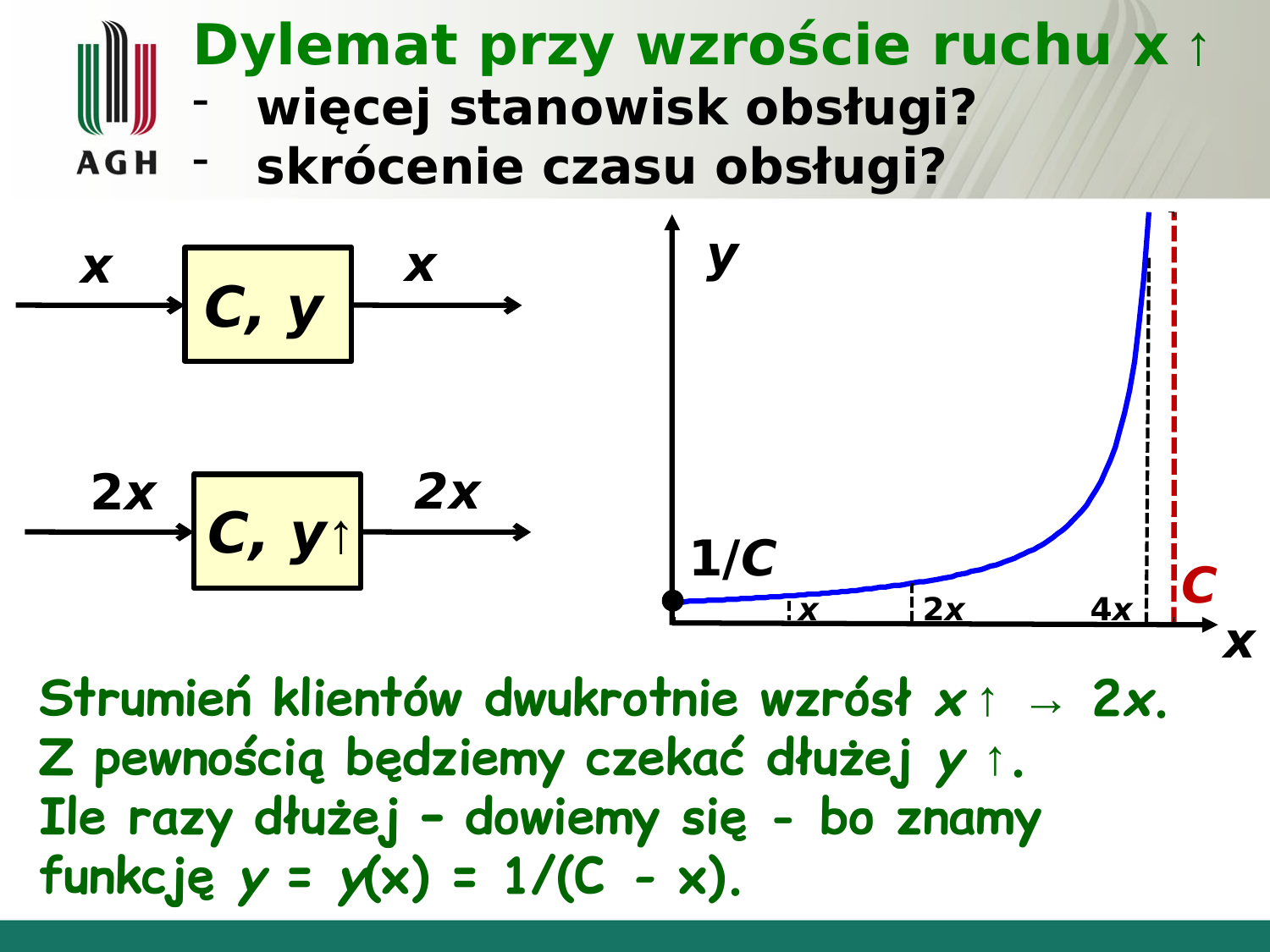

Dylemat przy wzroście ruchu x ↑
więcej stanowisk obsługi?
skrócenie czasu obsługi?

y
1/C
C

x

x
2x
4x
x
x

C, y
2x
2x

C, y↑
Strumień klientów dwukrotnie wzrósł x ↑ → 2x.
Z pewnością będziemy czekać dłużej y ↑.
Ile razy dłużej – dowiemy się - bo znamy
funkcję y = y(x) = 1/(C - x).